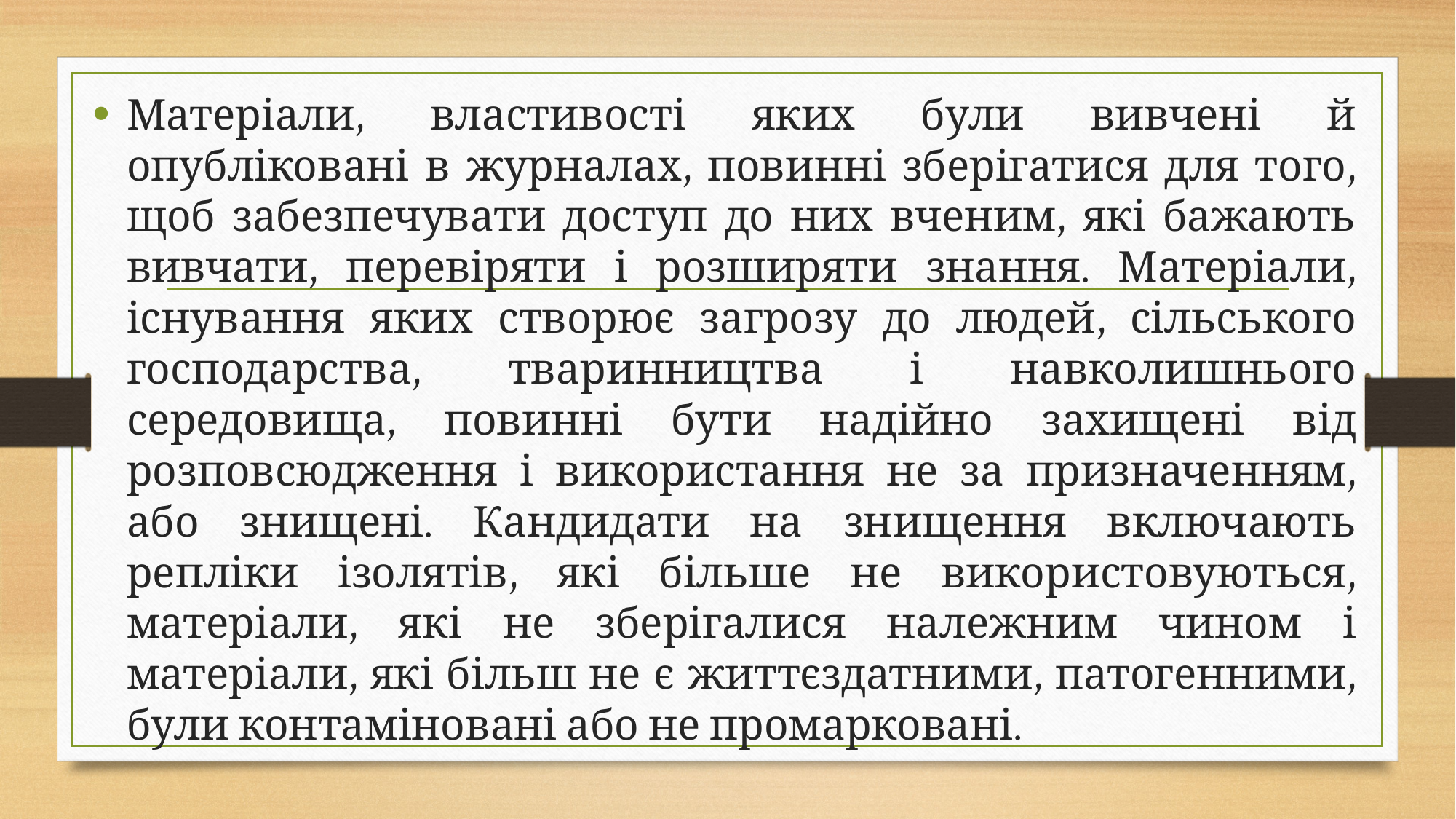

Матеріали, властивості яких були вивчені й опубліковані в журналах, повинні зберігатися для того, щоб забезпечувати доступ до них вченим, які бажають вивчати, перевіряти і розширяти знання. Матеріали, існування яких створює загрозу до людей, сільського господарства, тваринництва і навколишнього середовища, повинні бути надійно захищені від розповсюдження і використання не за призначенням, або знищені. Кандидати на знищення включають репліки ізолятів, які більше не використовуються, матеріали, які не зберігалися належним чином і матеріали, які більш не є життєздатними, патогенними, були контаміновані або не промарковані.